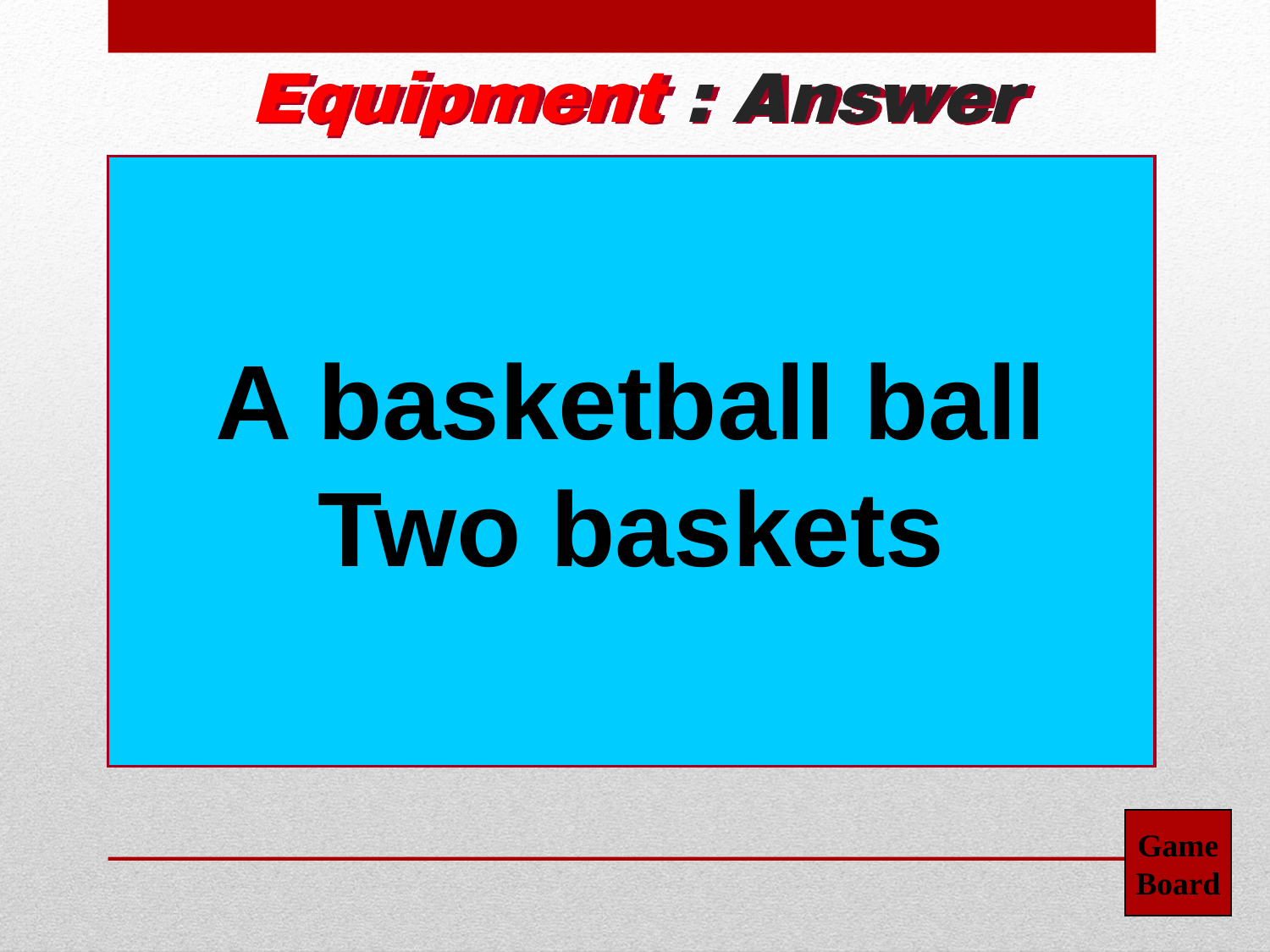

Equipment : Answer
A basketball ball
Two baskets
Game
Board